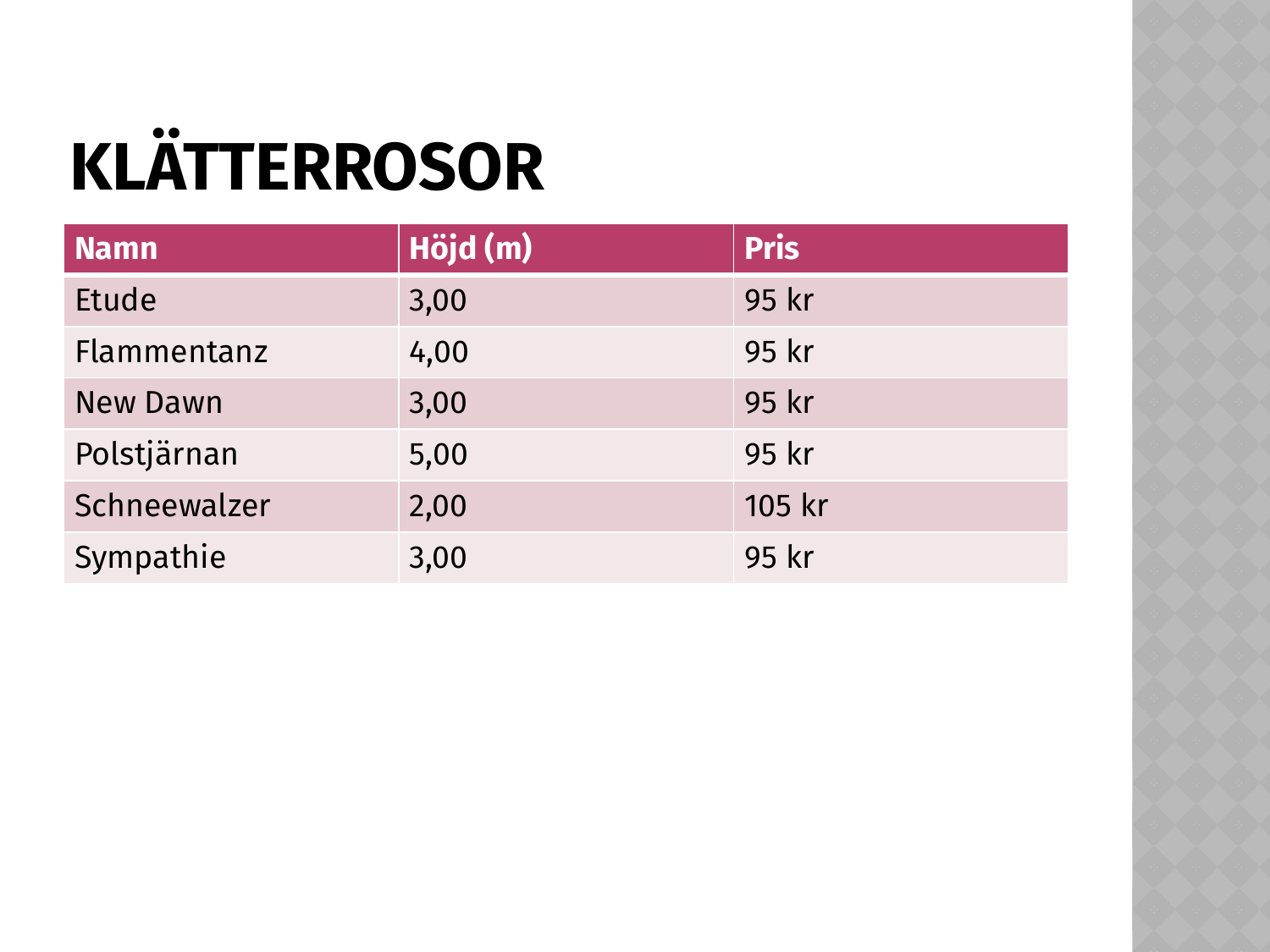

# Klätterrosor
| Namn | Höjd (m) | Pris |
| --- | --- | --- |
| Etude | 3,00 | 95 kr |
| Flammentanz | 4,00 | 95 kr |
| New Dawn | 3,00 | 95 kr |
| Polstjärnan | 5,00 | 95 kr |
| Schneewalzer | 2,00 | 105 kr |
| Sympathie | 3,00 | 95 kr |